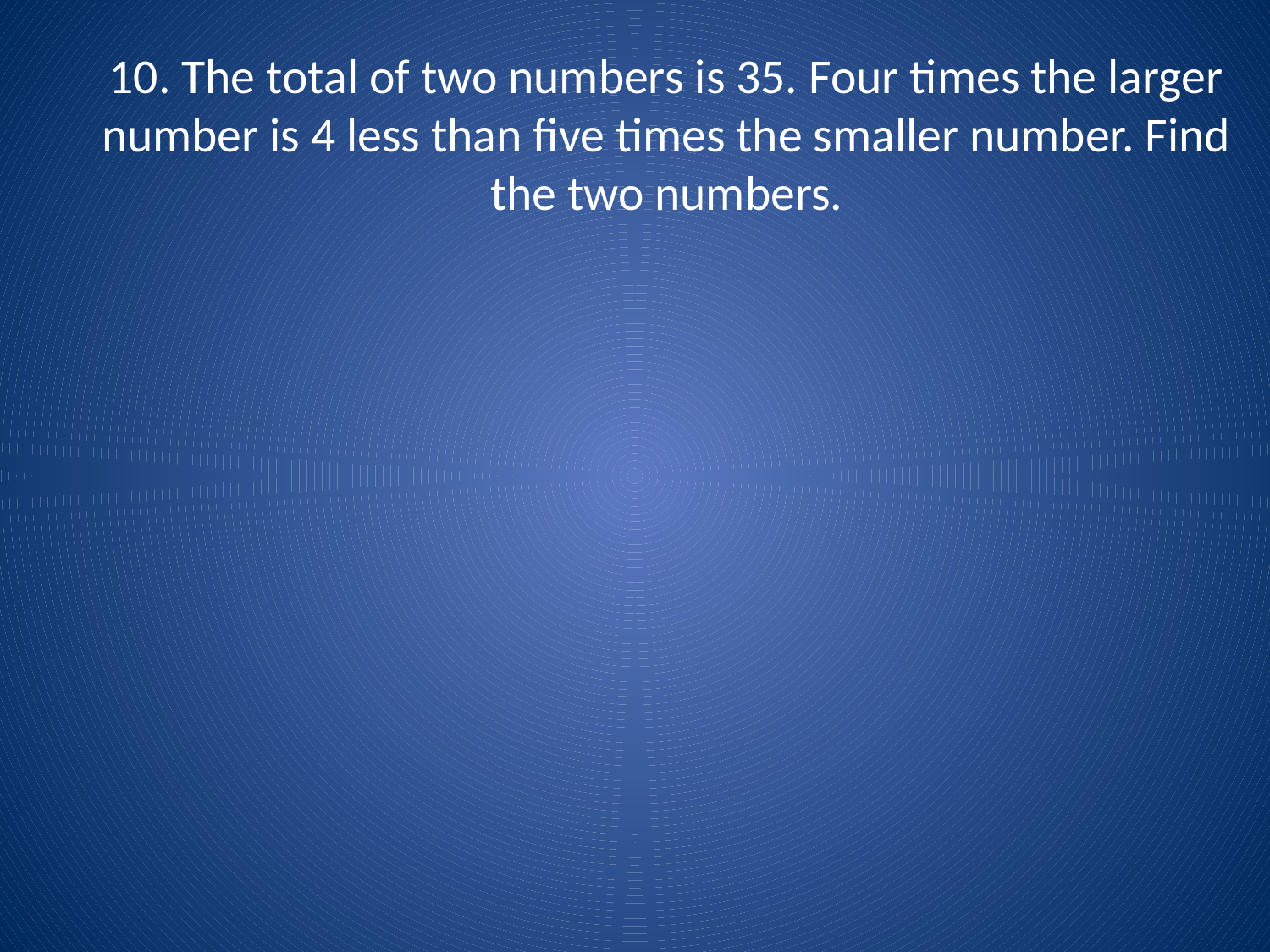

# 10. The total of two numbers is 35. Four times the larger number is 4 less than five times the smaller number. Find the two numbers.